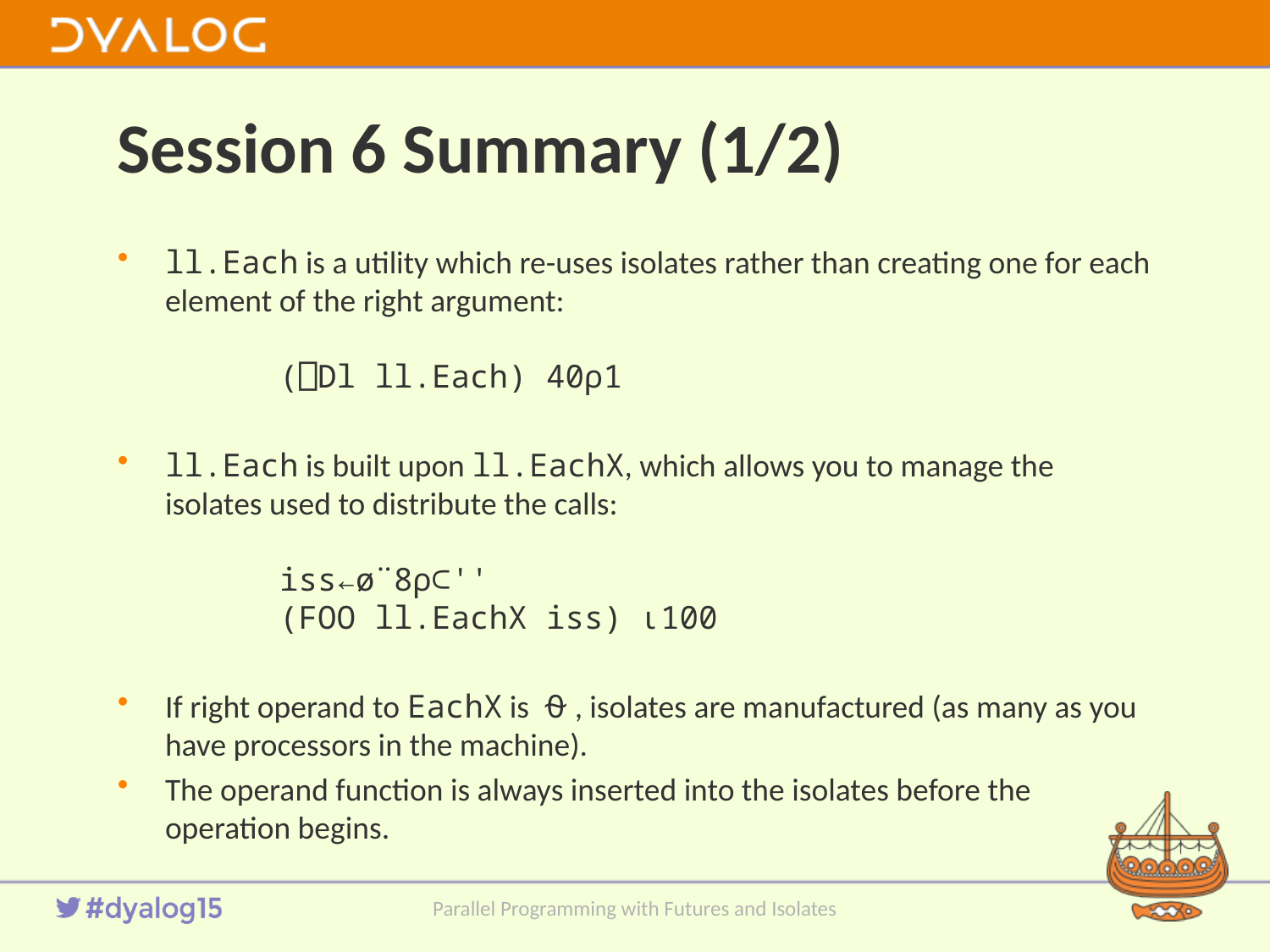

# Session 6 Summary (1/2)
ll.Each is a utility which re-uses isolates rather than creating one for each element of the right argument:
      (⎕Dl ll.Each) 40⍴1

ll.Each is built upon ll.EachX, which allows you to manage the isolates used to distribute the calls:
      iss←ø¨8⍴⊂''
      (FOO ll.EachX iss) ⍳100

If right operand to EachX is ⍬, isolates are manufactured (as many as you have processors in the machine).
The operand function is always inserted into the isolates before the operation begins.
Parallel Programming with Futures and Isolates